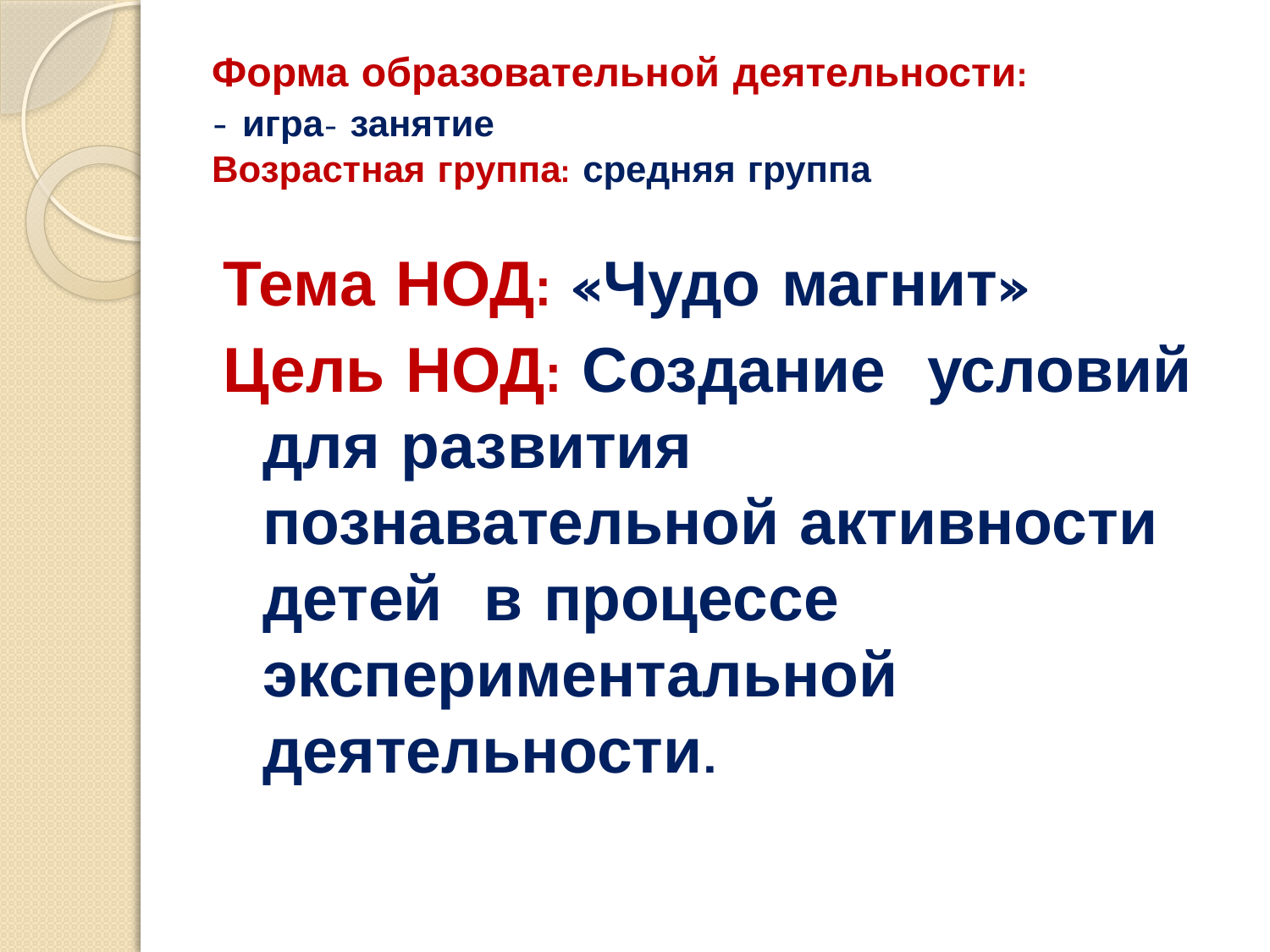

# Форма образовательной деятельности: - игра- занятие Возрастная группа: средняя группа
Тема НОД: «Чудо магнит»
Цель НОД: Создание  условий  для развития познавательной активности  детей  в процессе экспериментальной деятельности.